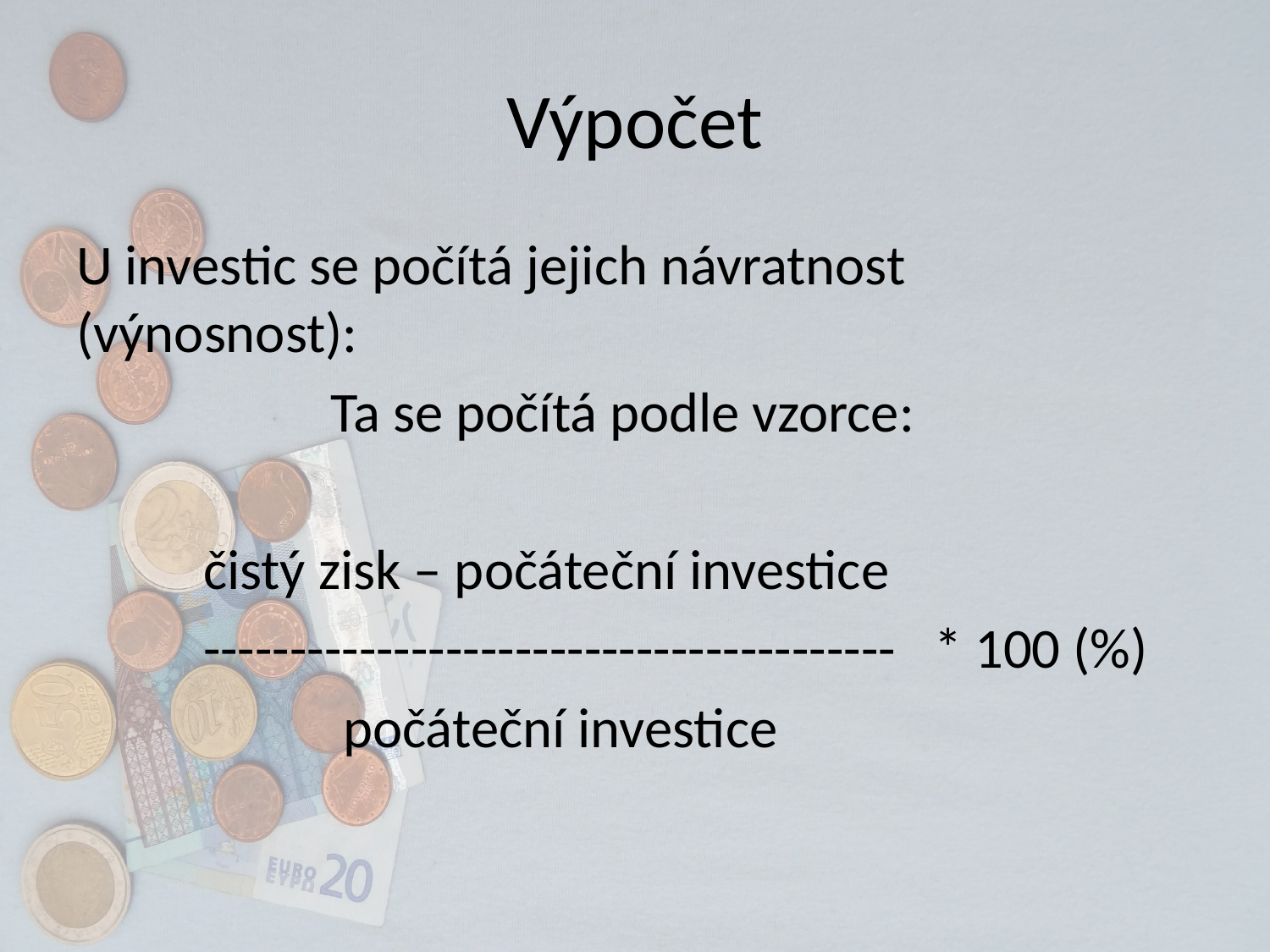

# Výpočet
U investic se počítá jejich návratnost (výnosnost):
		Ta se počítá podle vzorce:

	čistý zisk – počáteční investice
	----------------------------------------   * 100 (%)
		 počáteční investice